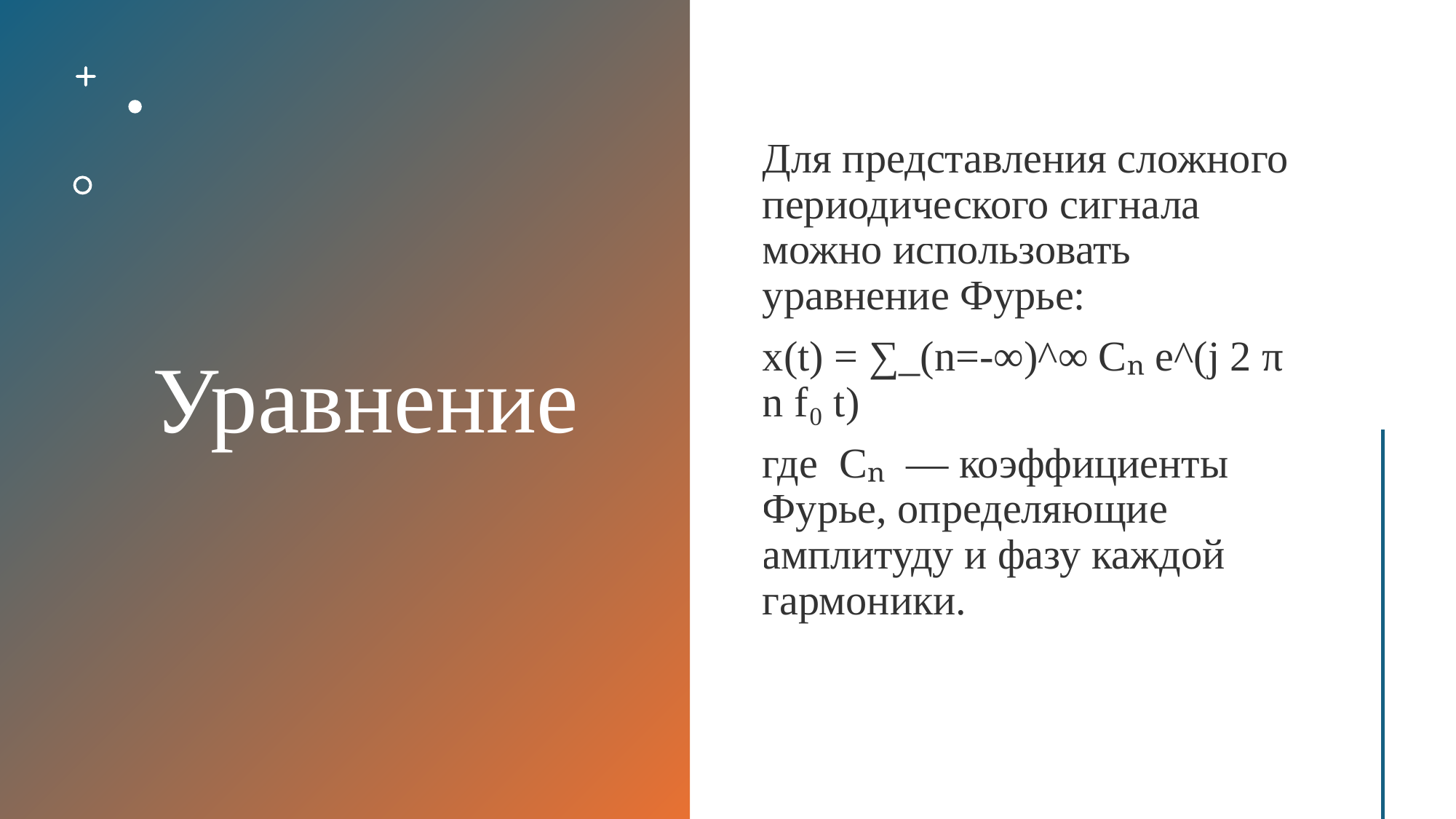

# Уравнение
Для представления сложного периодического сигнала можно использовать уравнение Фурье:
x(t) = ∑_(n=-∞)^∞ Cₙ e^(j 2 π n f₀ t)
где  Cₙ  — коэффициенты Фурье, определяющие амплитуду и фазу каждой гармоники.